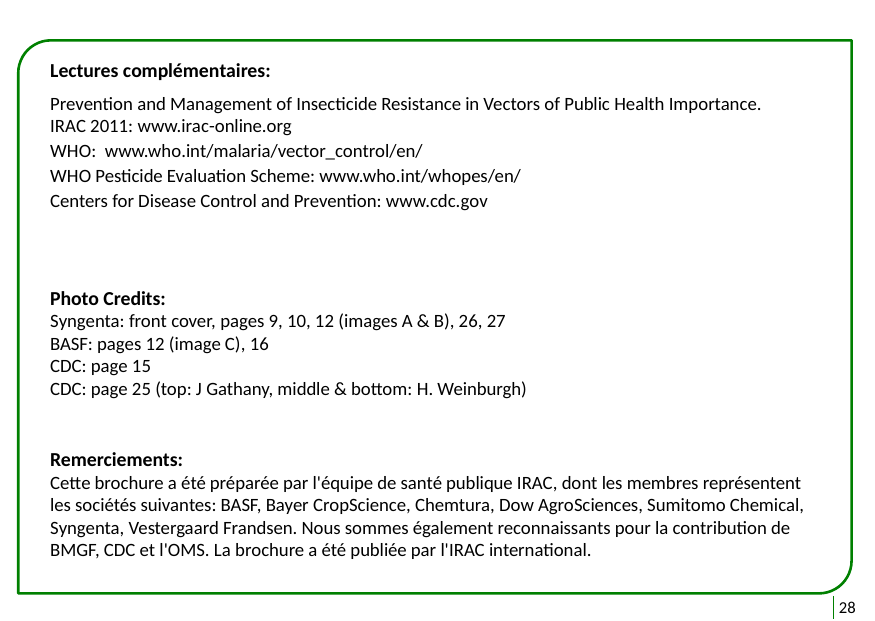

Lectures complémentaires:

Prevention and Management of Insecticide Resistance in Vectors of Public Health Importance. IRAC 2011: www.irac-online.org

WHO:  www.who.int/malaria/vector_control/en/

WHO Pesticide Evaluation Scheme: www.who.int/whopes/en/

Centers for Disease Control and Prevention: www.cdc.gov
Photo Credits:
Syngenta: front cover, pages 9, 10, 12 (images A & B), 26, 27
BASF: pages 12 (image C), 16
CDC: page 15
CDC: page 25 (top: J Gathany, middle & bottom: H. Weinburgh)

Remerciements:
Cette brochure a été préparée par l'équipe de santé publique IRAC, dont les membres représentent les sociétés suivantes: BASF, Bayer CropScience, Chemtura, Dow AgroSciences, Sumitomo Chemical, Syngenta, Vestergaard Frandsen. Nous sommes également reconnaissants pour la contribution de BMGF, CDC et l'OMS. La brochure a été publiée par l'IRAC international.

28